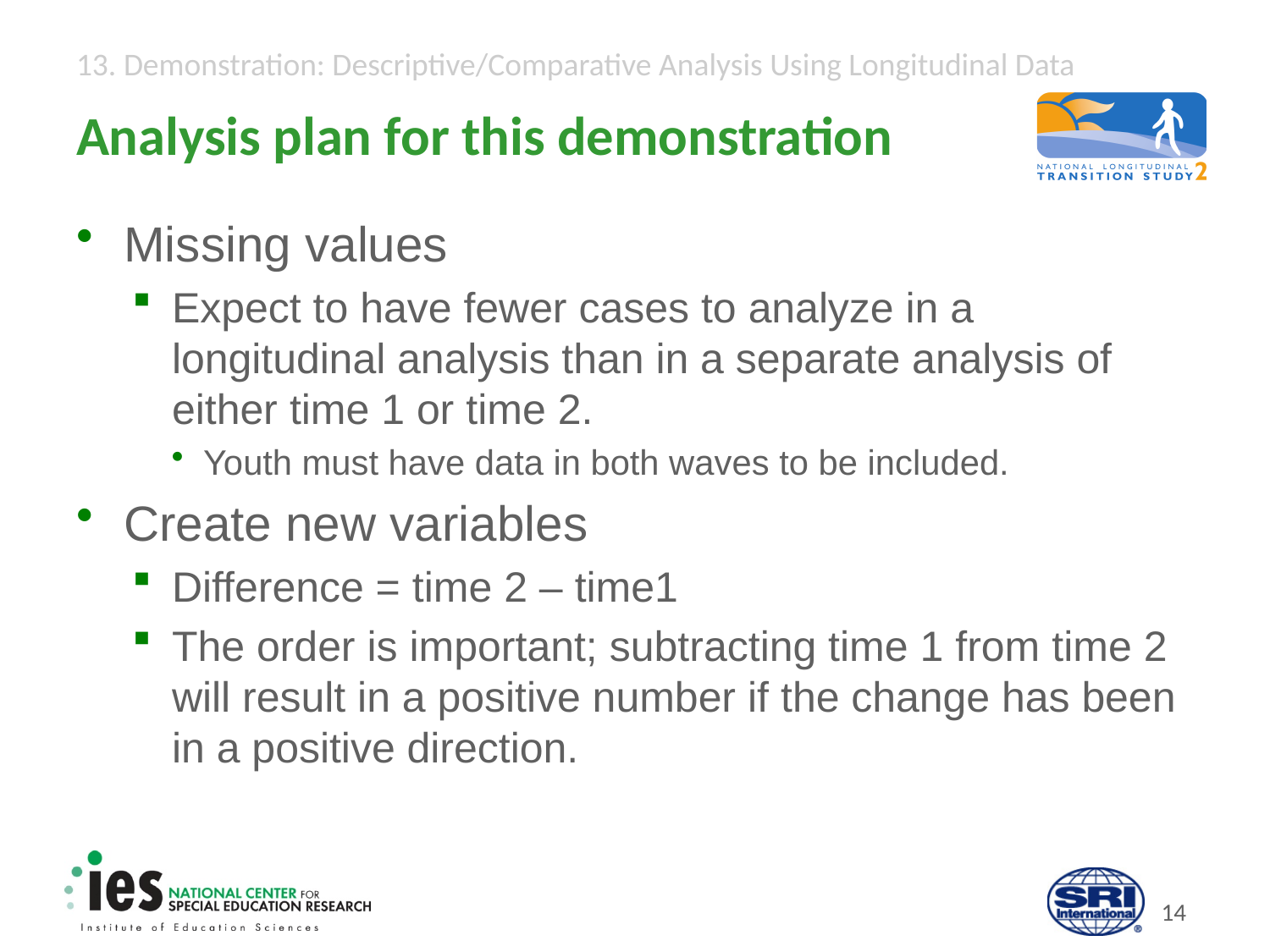

# Analysis plan for this demonstration
Missing values
Expect to have fewer cases to analyze in a longitudinal analysis than in a separate analysis of either time 1 or time 2.
Youth must have data in both waves to be included.
Create new variables
Difference = time 2 – time1
The order is important; subtracting time 1 from time 2 will result in a positive number if the change has been in a positive direction.
14